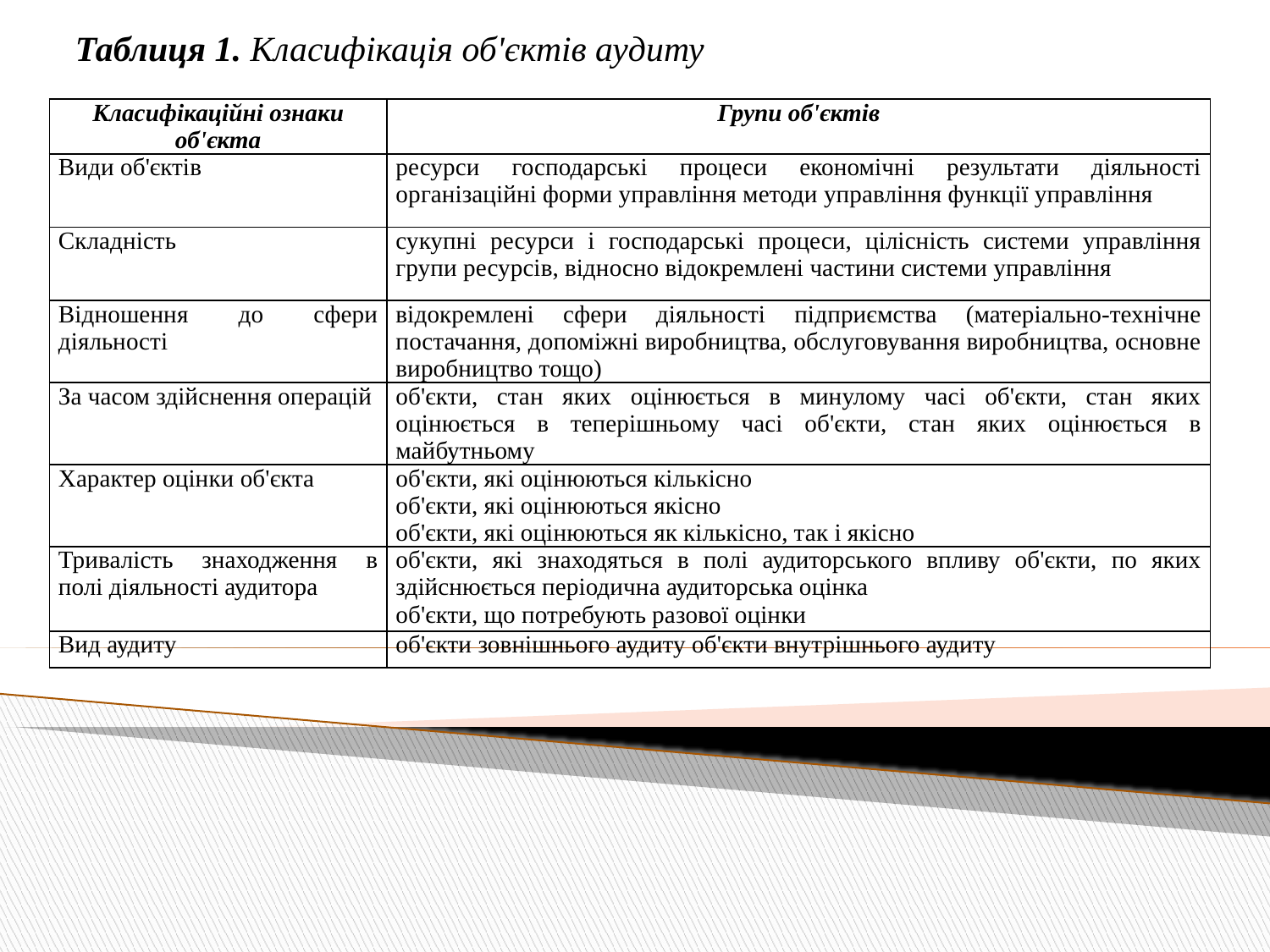

Таблиця 1. Класифікація об'єктів аудиту
| Класифікаційні ознаки об'єкта | Групи об'єктів |
| --- | --- |
| Види об'єктів | ресурси господарські процеси економічні результати діяльності організаційні форми управління методи управління функції управління |
| Складність | сукупні ресурси і господарські процеси, цілісність системи управління групи ресурсів, відносно відокремлені частини системи управління |
| Відношення до сфери діяльності | відокремлені сфери діяльності підприємства (матеріально-технічне постачання, допоміжні виробництва, обслуговування виробництва, основне виробництво тощо) |
| За часом здійснення операцій | об'єкти, стан яких оцінюється в минулому часі об'єкти, стан яких оцінюється в теперішньому часі об'єкти, стан яких оцінюється в майбутньому |
| Характер оцінки об'єкта | об'єкти, які оцінюються кількісно об'єкти, які оцінюються якісно об'єкти, які оцінюються як кількісно, так і якісно |
| Тривалість знаходження в полі діяльності аудитора | об'єкти, які знаходяться в полі аудиторського впливу об'єкти, по яких здійснюється періодична аудиторська оцінка об'єкти, що потребують разової оцінки |
| Вид аудиту | об'єкти зовнішнього аудиту об'єкти внутрішнього аудиту |